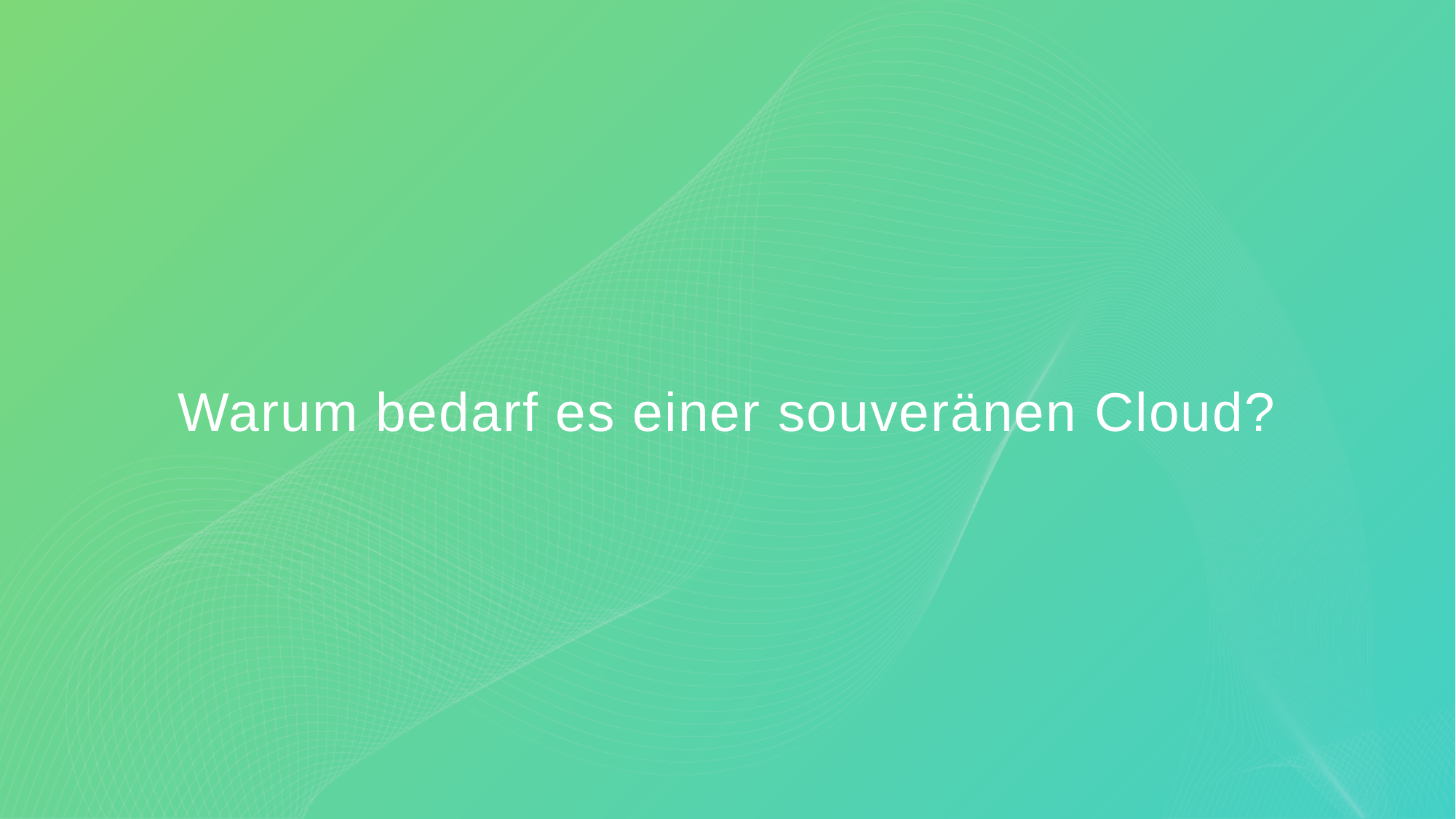

# Warum bedarf es einer souveränen Cloud?